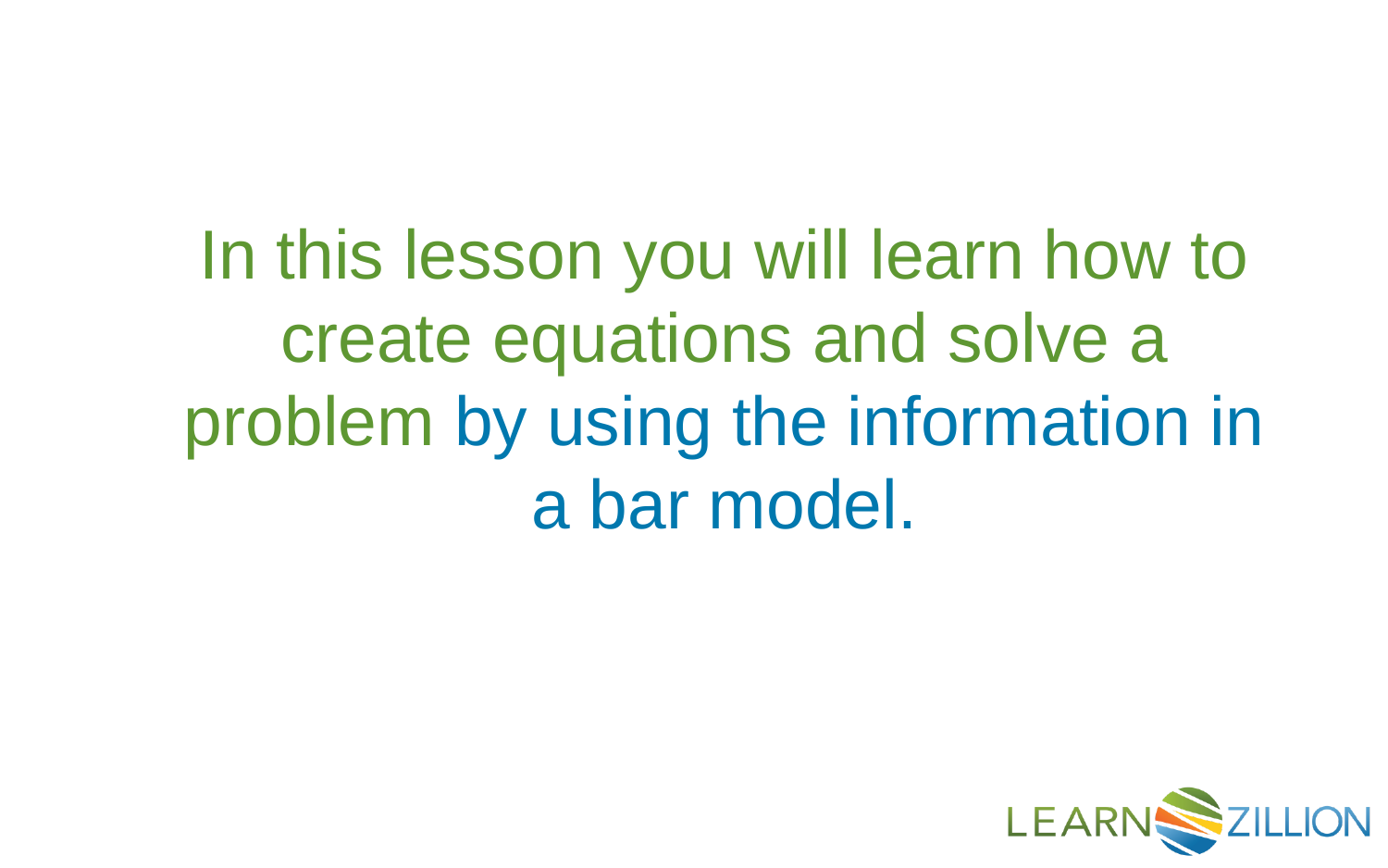

In this lesson you will learn how to create equations and solve a problem by using the information in a bar model.